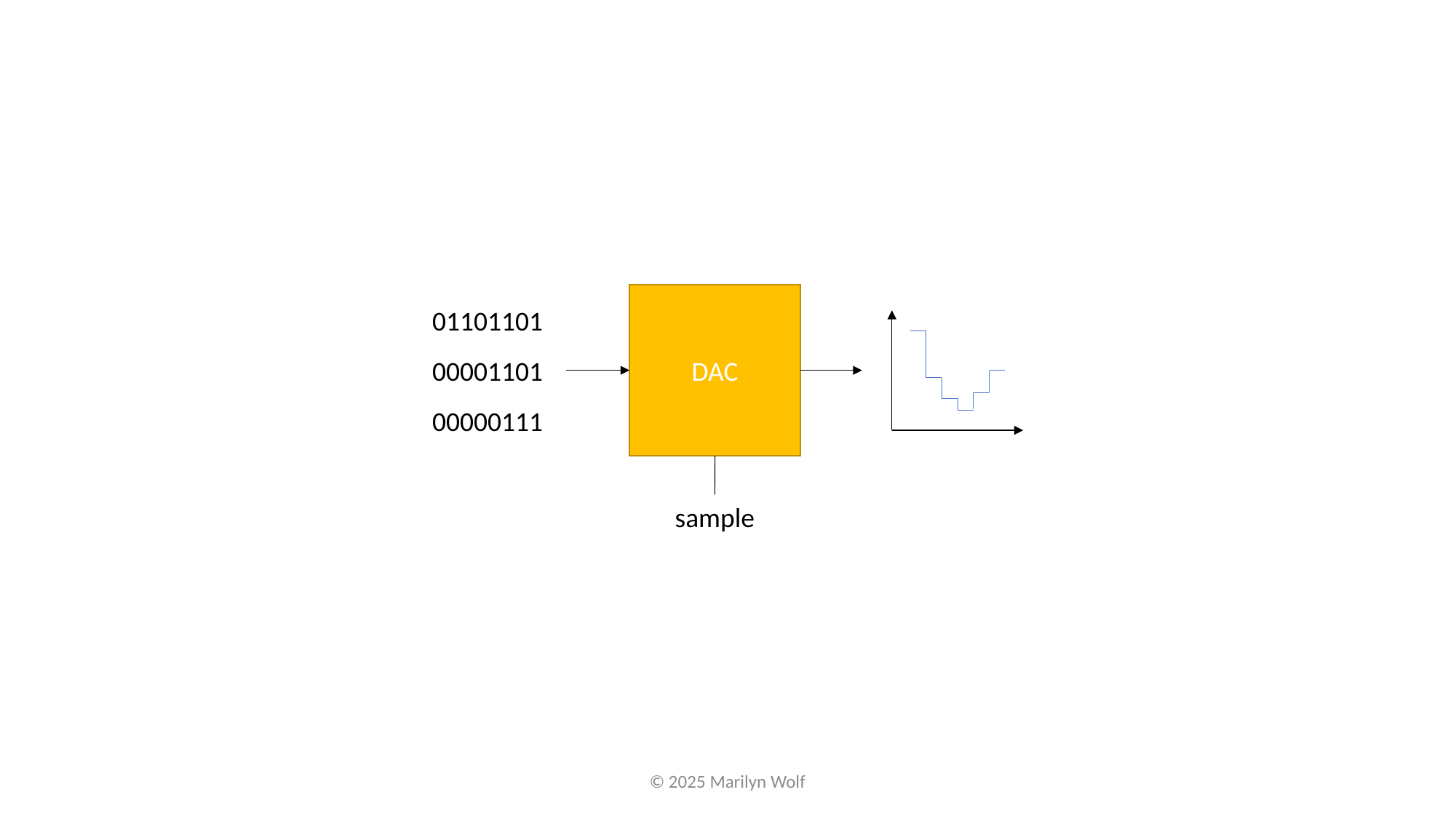

DAC
01101101
00001101
00000111
sample
© 2025 Marilyn Wolf